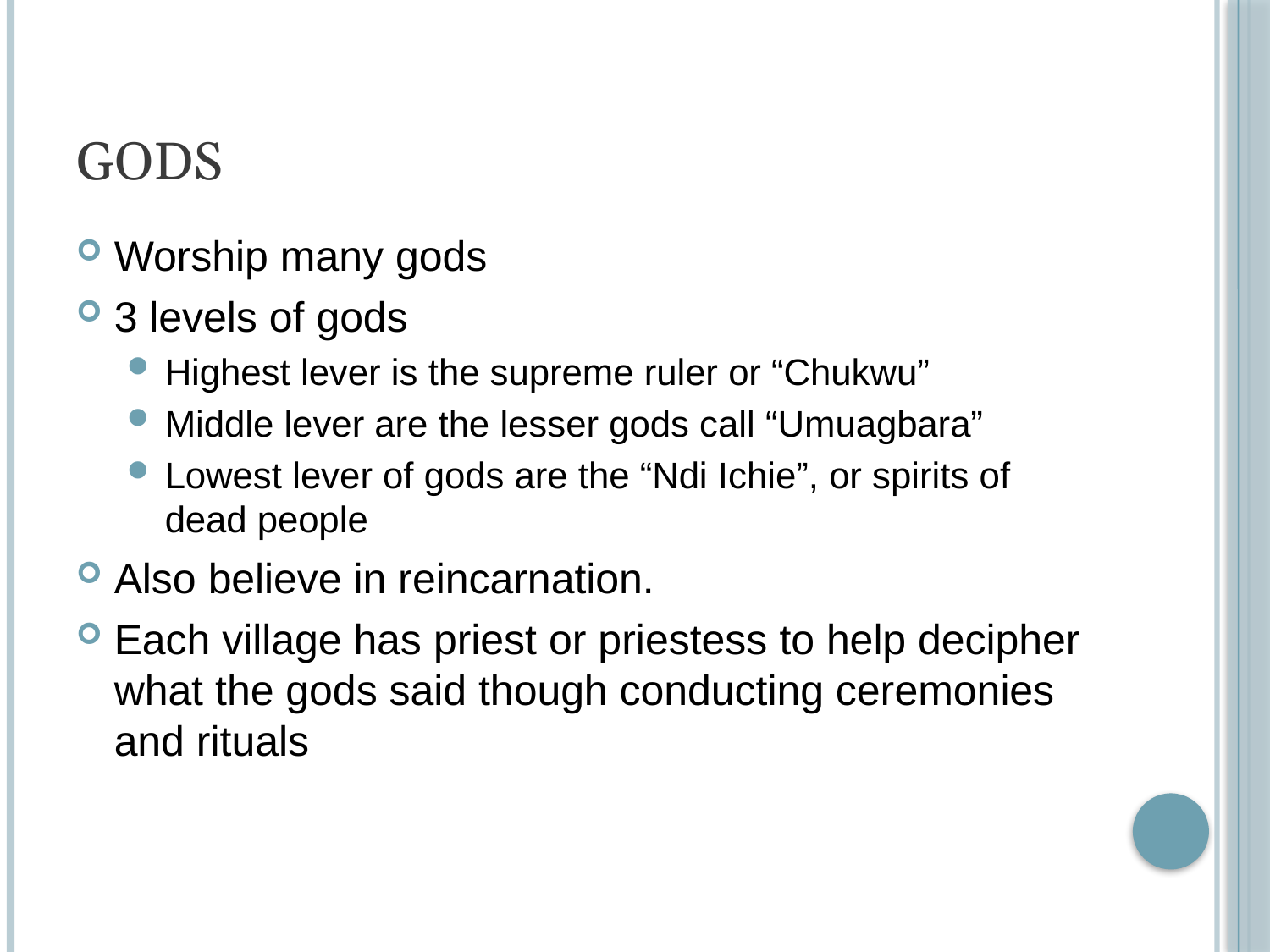

# Gods
Worship many gods
3 levels of gods
Highest lever is the supreme ruler or “Chukwu”
Middle lever are the lesser gods call “Umuagbara”
Lowest lever of gods are the “Ndi Ichie”, or spirits of dead people
Also believe in reincarnation.
Each village has priest or priestess to help decipher what the gods said though conducting ceremonies and rituals